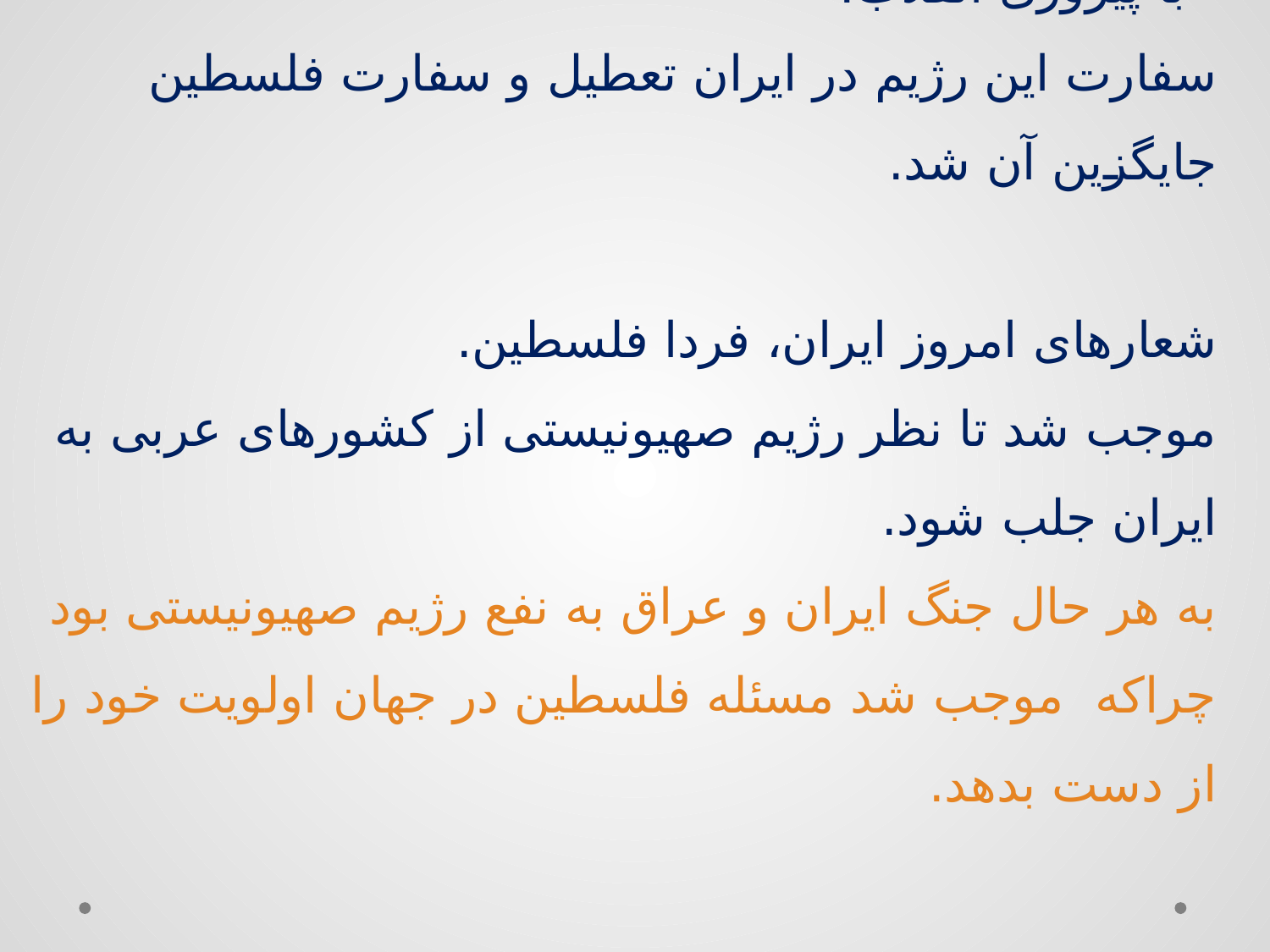

# رژیم صهیونیستی با پیروزی انقلاب، سفارت این رژیم در ایران تعطیل و سفارت فلسطین جایگزین آن شد. شعارهای امروز ایران، فردا فلسطین. موجب شد تا نظر رژیم صهیونیستی از کشورهای عربی به ایران جلب شود. به هر حال جنگ ایران و عراق به نفع رژیم صهیونیستی بود چراکه  موجب شد مسئله فلسطین در جهان اولویت خود را از دست بدهد.